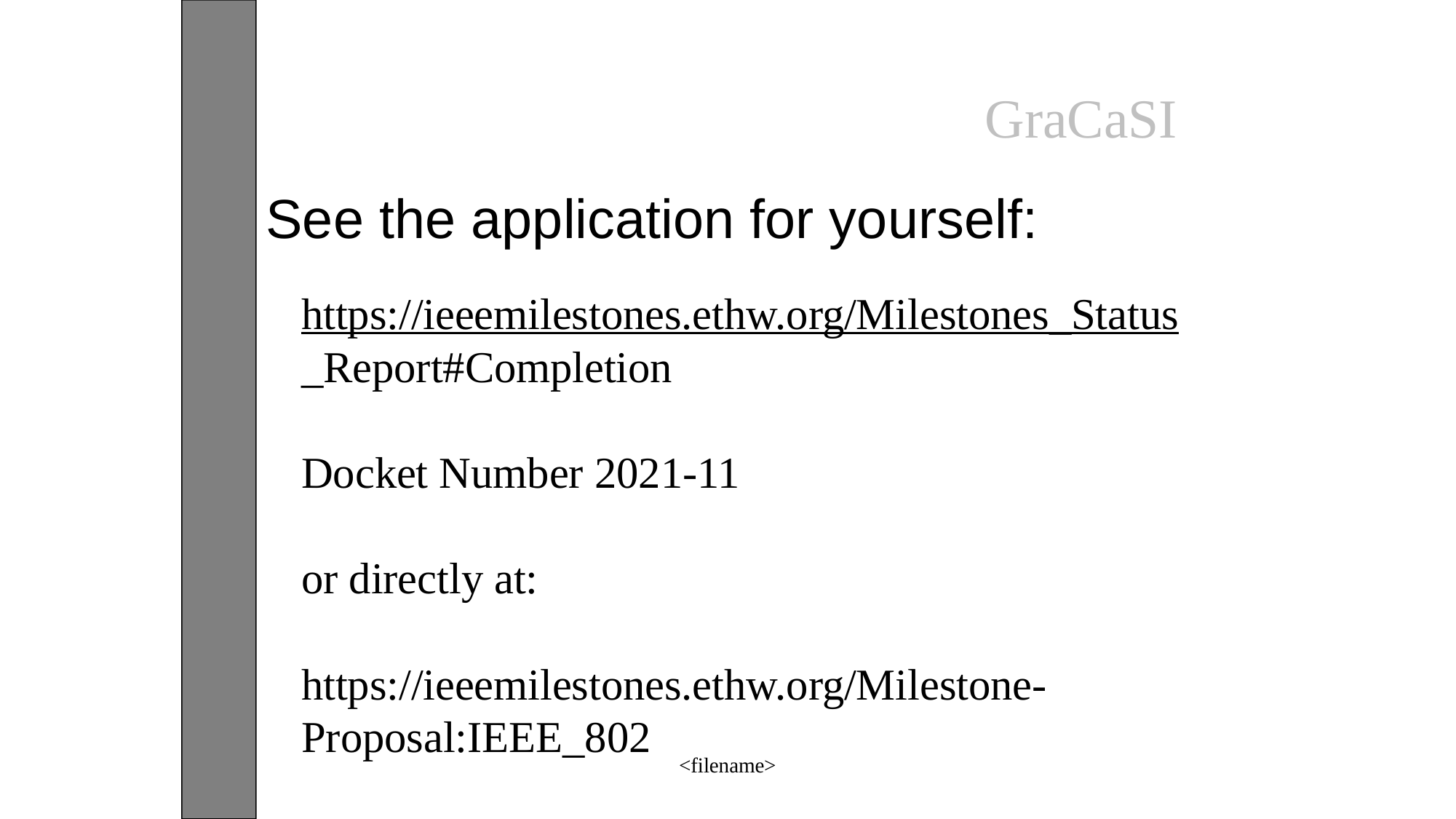

GraCaSI
See the application for yourself:
https://ieeemilestones.ethw.org/Milestones_Status_Report#Completion

Docket Number 2021-11

or directly at:

https://ieeemilestones.ethw.org/Milestone-Proposal:IEEE_802

<filename>